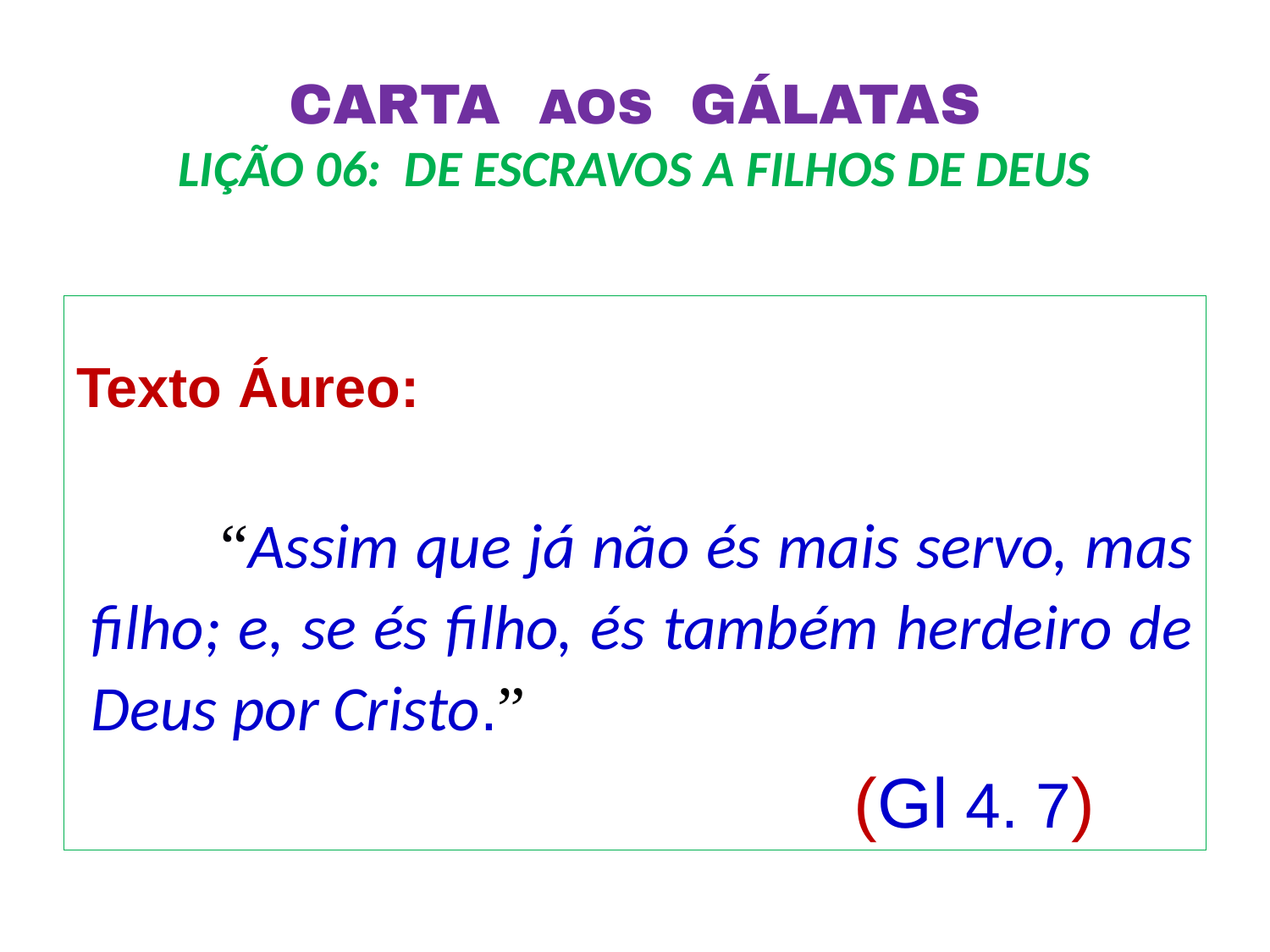

# CARTA  AOS  GÁLATAS LIÇÃO 06:  DE ESCRAVOS A FILHOS DE DEUS

Texto Áureo:

 	“Assim que já não és mais servo, mas filho; e, se és filho, és também herdeiro de Deus por Cristo.”
						(Gl 4. 7)